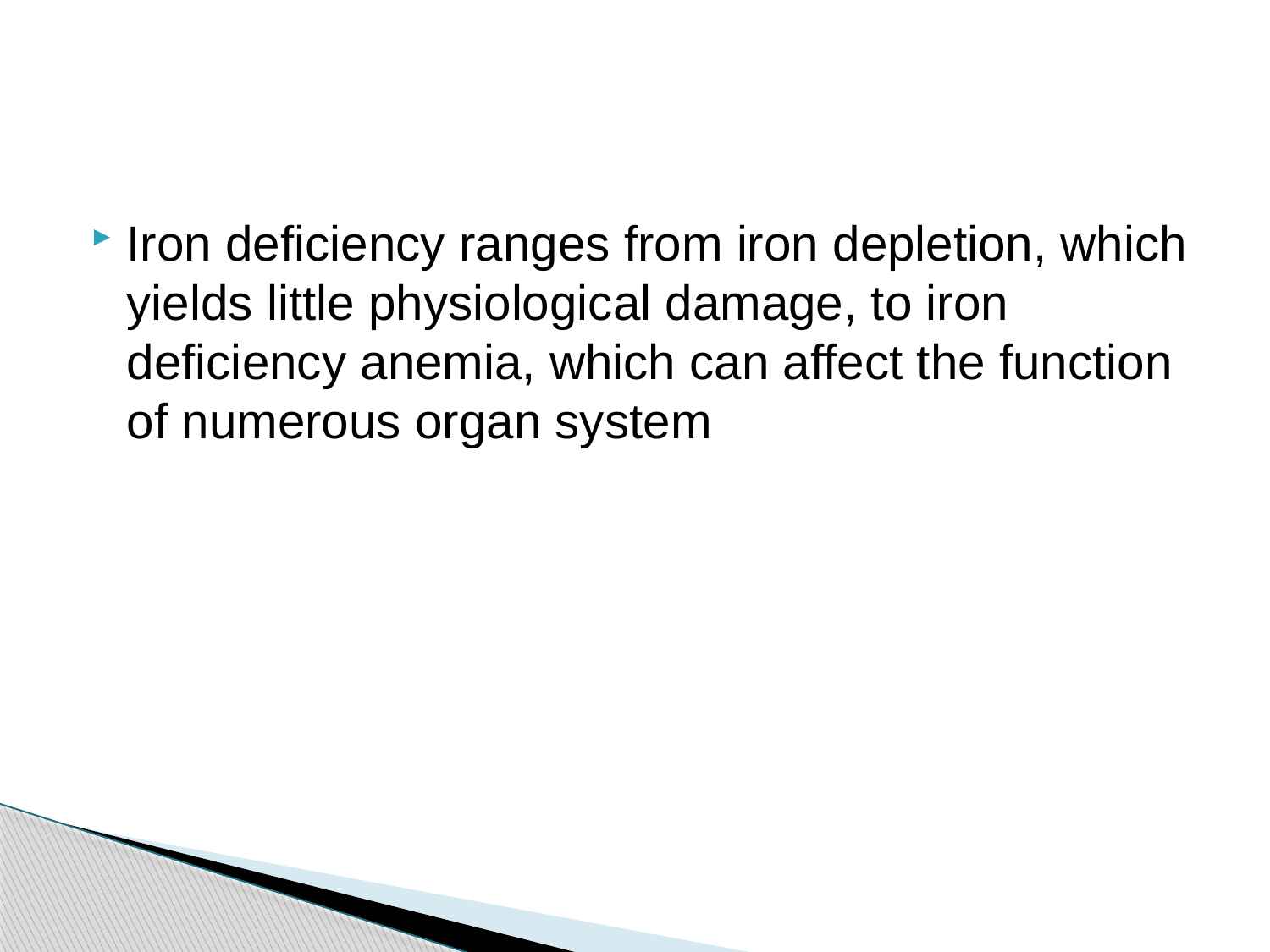

#
Iron deficiency ranges from iron depletion, which yields little physiological damage, to iron deficiency anemia, which can affect the function of numerous organ system